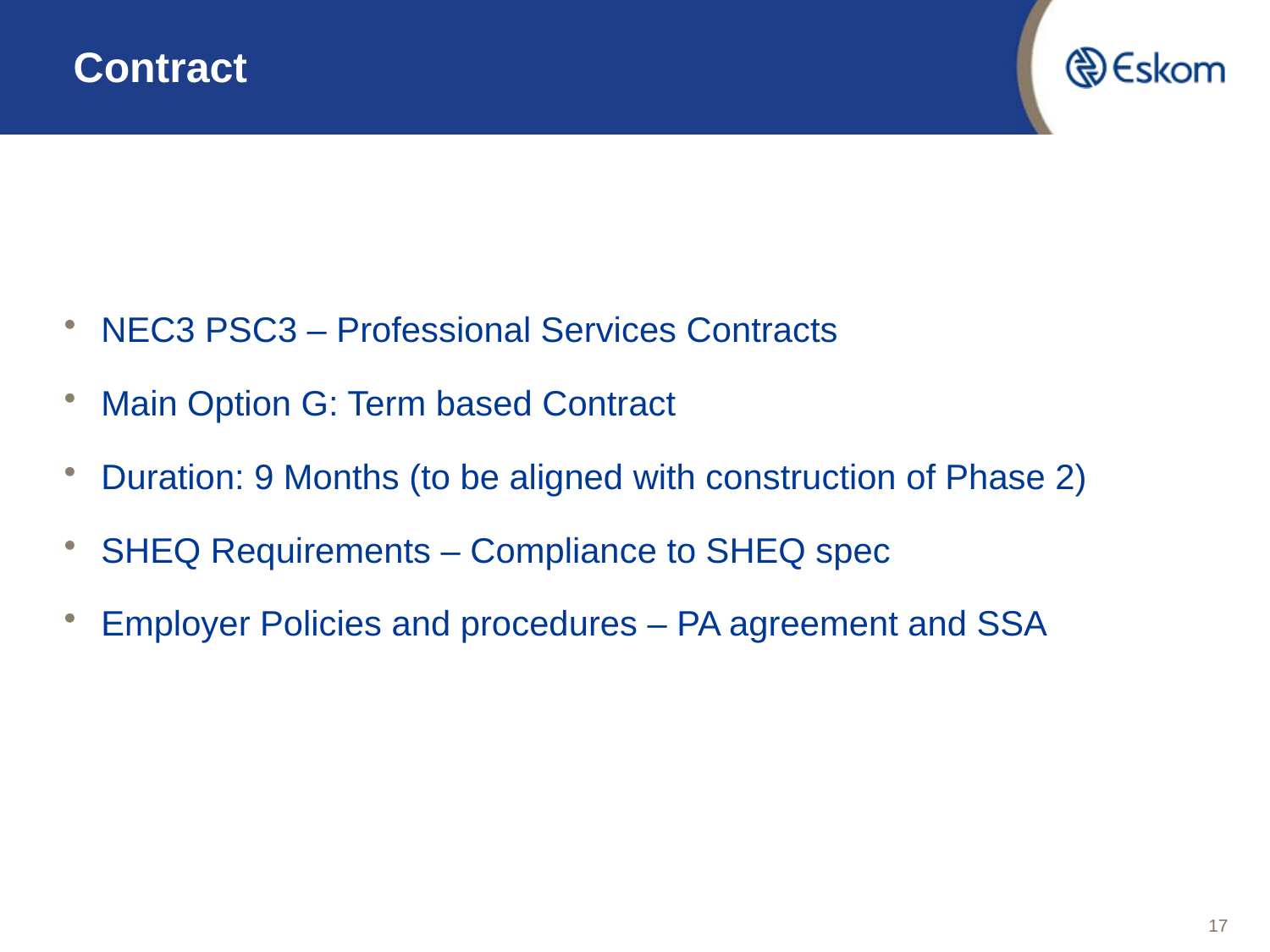

# Contract
NEC3 PSC3 – Professional Services Contracts
Main Option G: Term based Contract
Duration: 9 Months (to be aligned with construction of Phase 2)
SHEQ Requirements – Compliance to SHEQ spec
Employer Policies and procedures – PA agreement and SSA